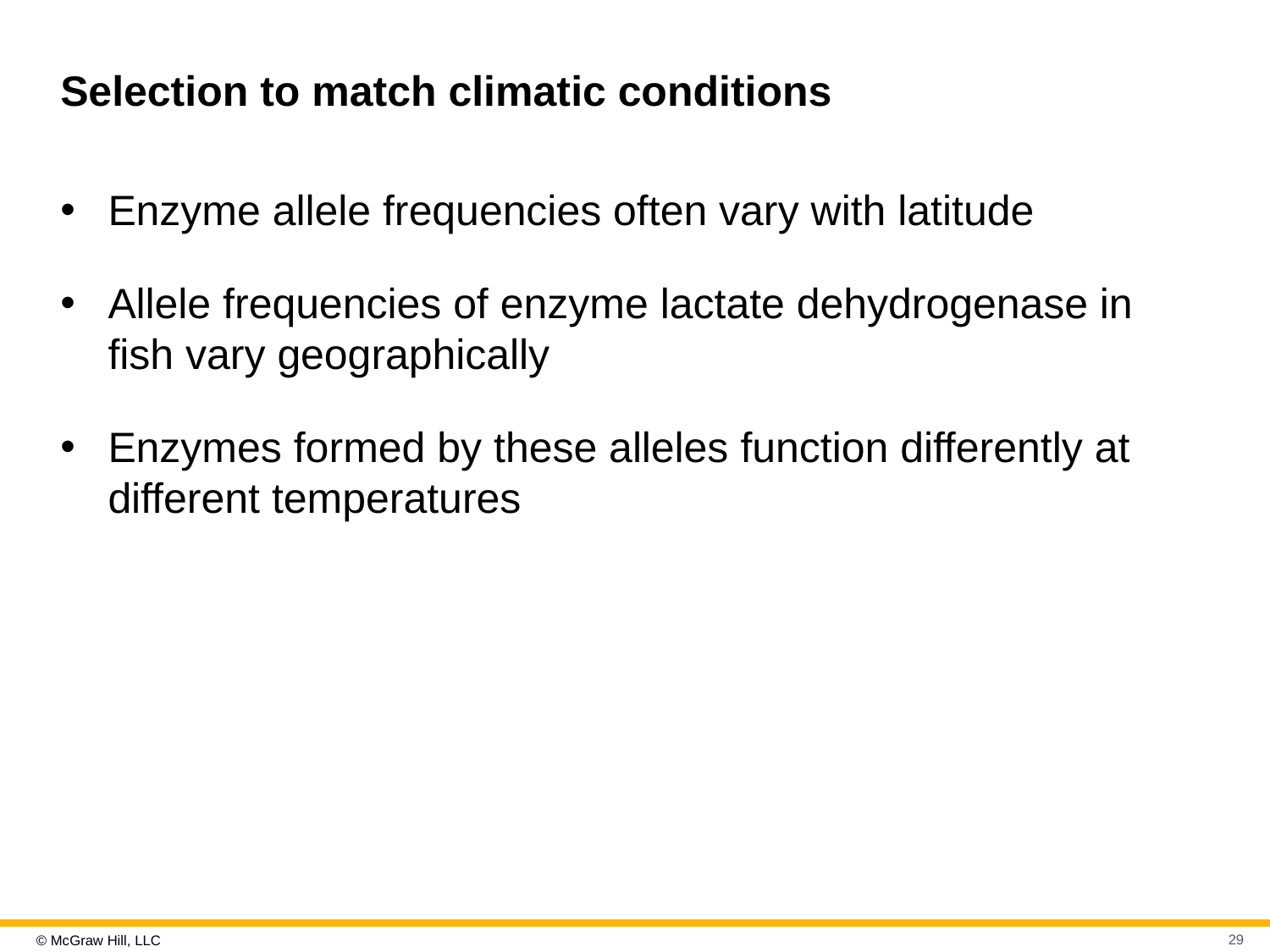

# Selection to match climatic conditions
Enzyme allele frequencies often vary with latitude
Allele frequencies of enzyme lactate dehydrogenase in fish vary geographically
Enzymes formed by these alleles function differently at different temperatures
29